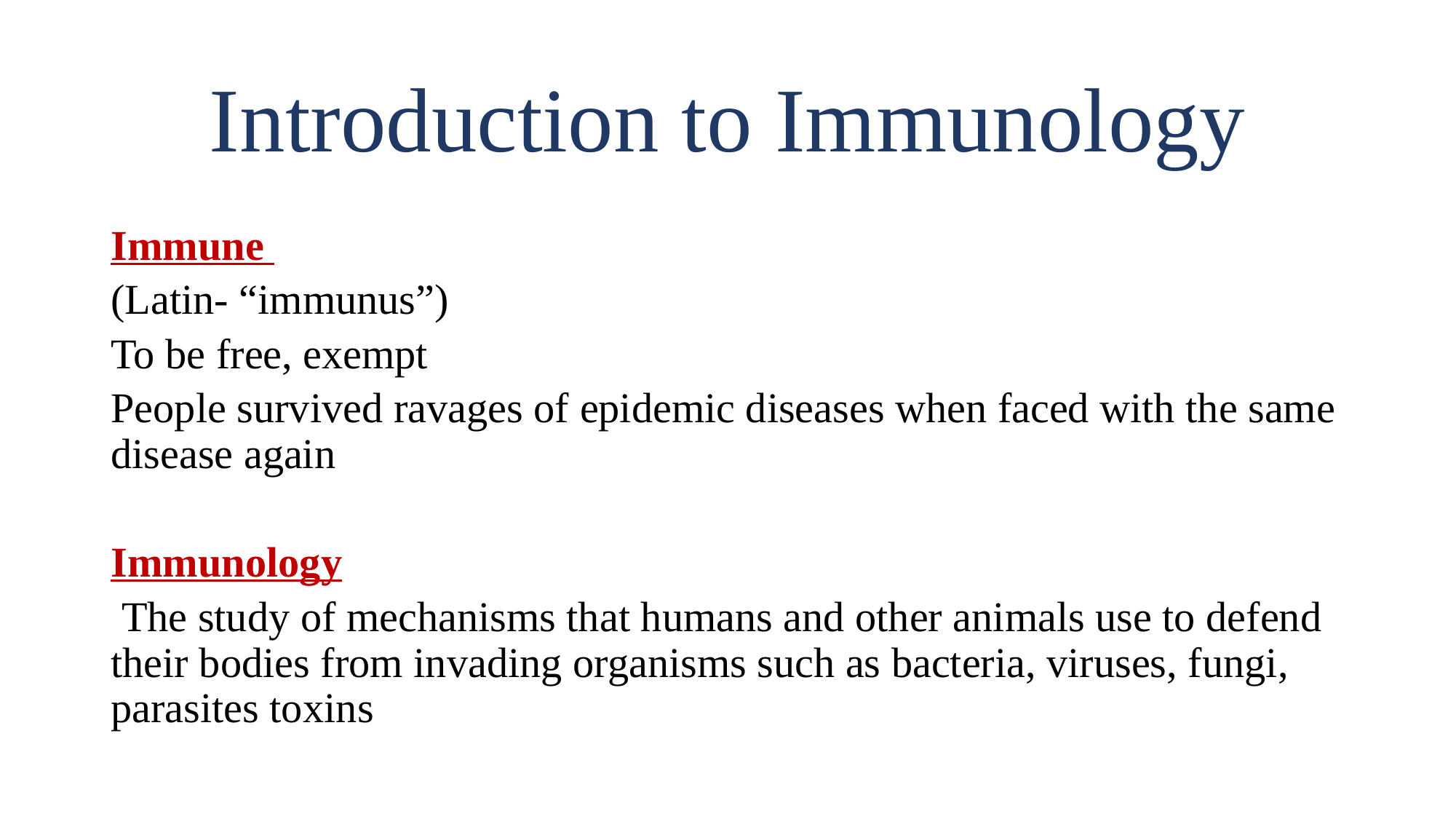

# Introduction to Immunology
Immune
(Latin- “immunus”)
To be free, exempt
People survived ravages of epidemic diseases when faced with the same disease again

Immunology
 The study of mechanisms that humans and other animals use to defend their bodies from invading organisms such as bacteria, viruses, fungi, parasites toxins